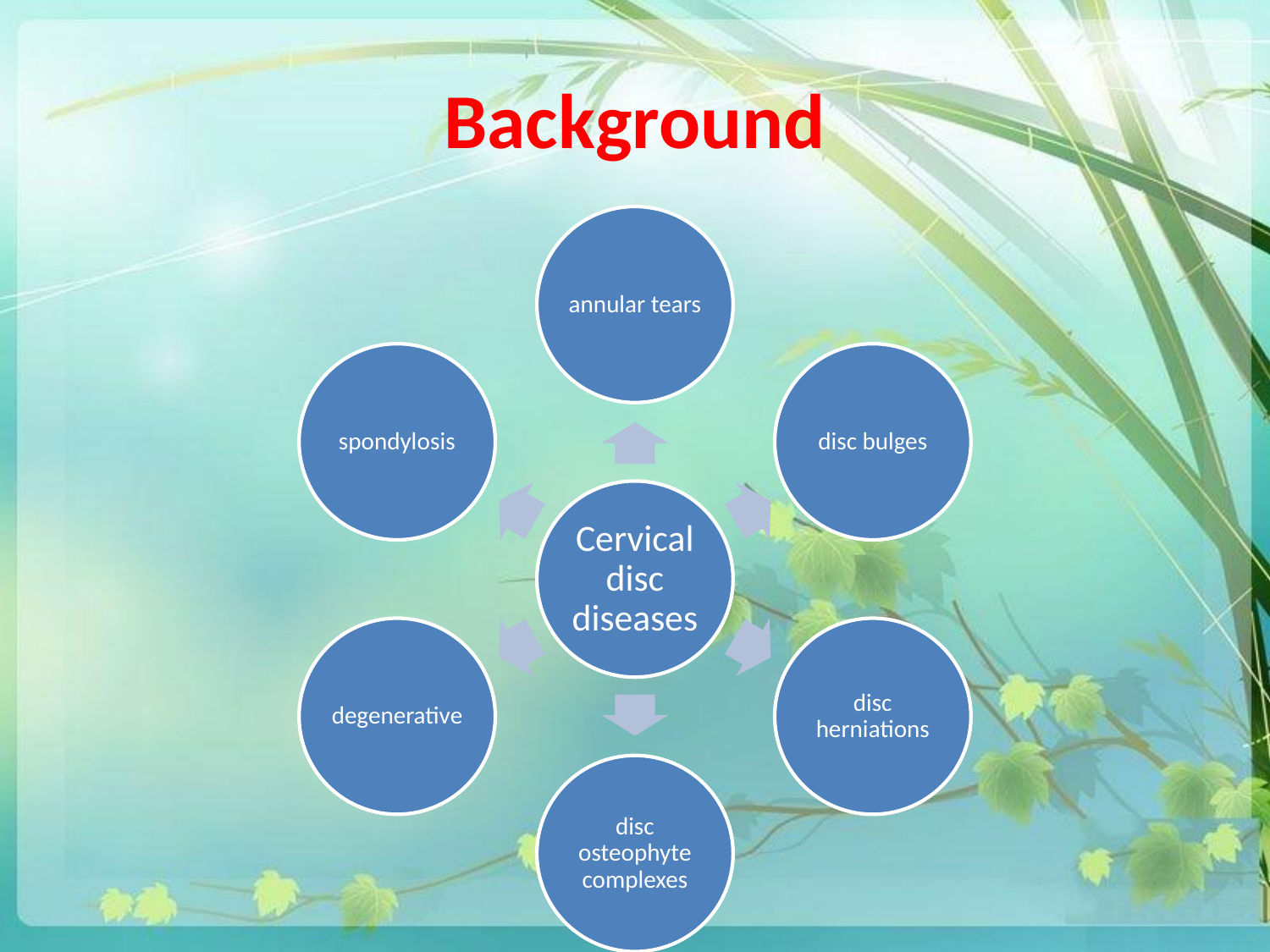

# Background
Cervical disc diseases

annular tears

disc bulges

disc herniations

disc osteophyte complexes

degenerative

spondylosis